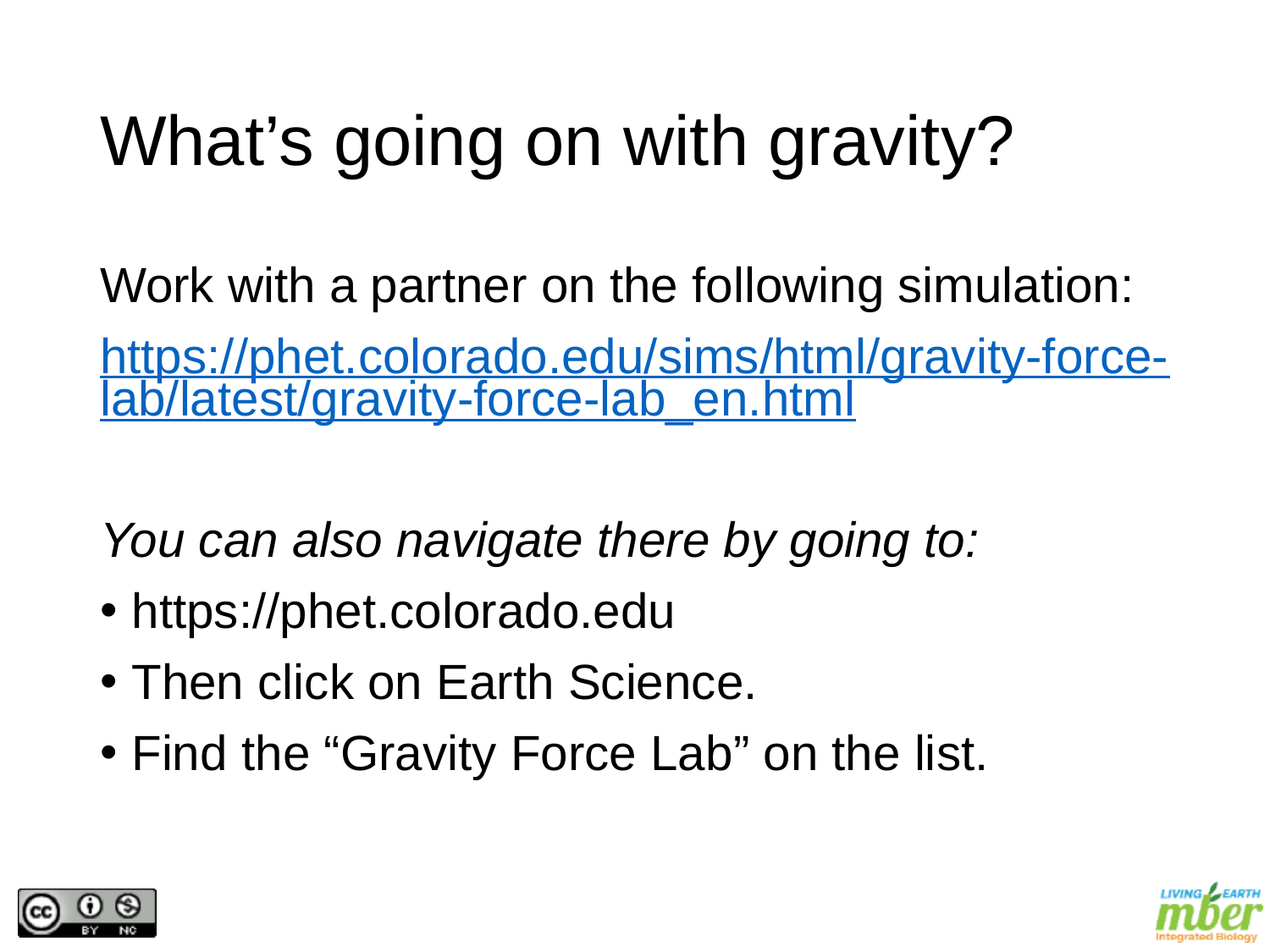

# What’s going on with gravity?
Work with a partner on the following simulation:
https://phet.colorado.edu/sims/html/gravity-force-lab/latest/gravity-force-lab_en.html

You can also navigate there by going to:
https://phet.colorado.edu
Then click on Earth Science.
Find the “Gravity Force Lab” on the list.